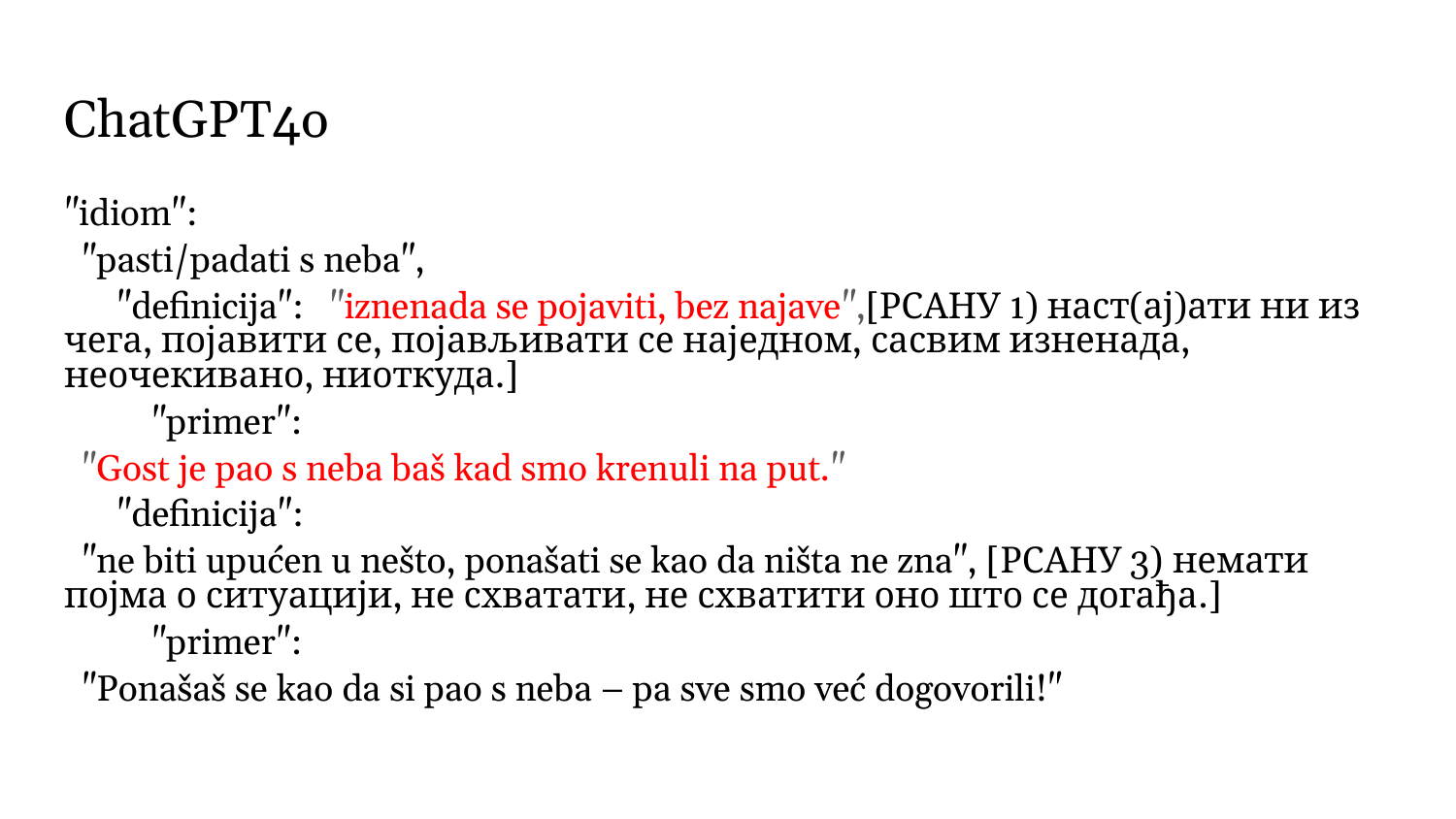

# ChatGPT4o

"idiom":
  "pasti/padati s neba",
      "definicija":   "iznenada se pojaviti, bez najave",[РСАНУ 1) наст(ај)ати ни из чега, појавити се, појављивати се наједном, сасвим изненада, неочекивано, ниоткуда.]
          "primer":
  "Gost je pao s neba baš kad smo krenuli na put."
      "definicija":
  "ne biti upućen u nešto, ponašati se kao da ništa ne zna", [РСАНУ 3) немати појма о ситуацији, не схватати, не схватити оно што се догађа.]
          "primer":
  "Ponašaš se kao da si pao s neba – pa sve smo već dogovorili!"